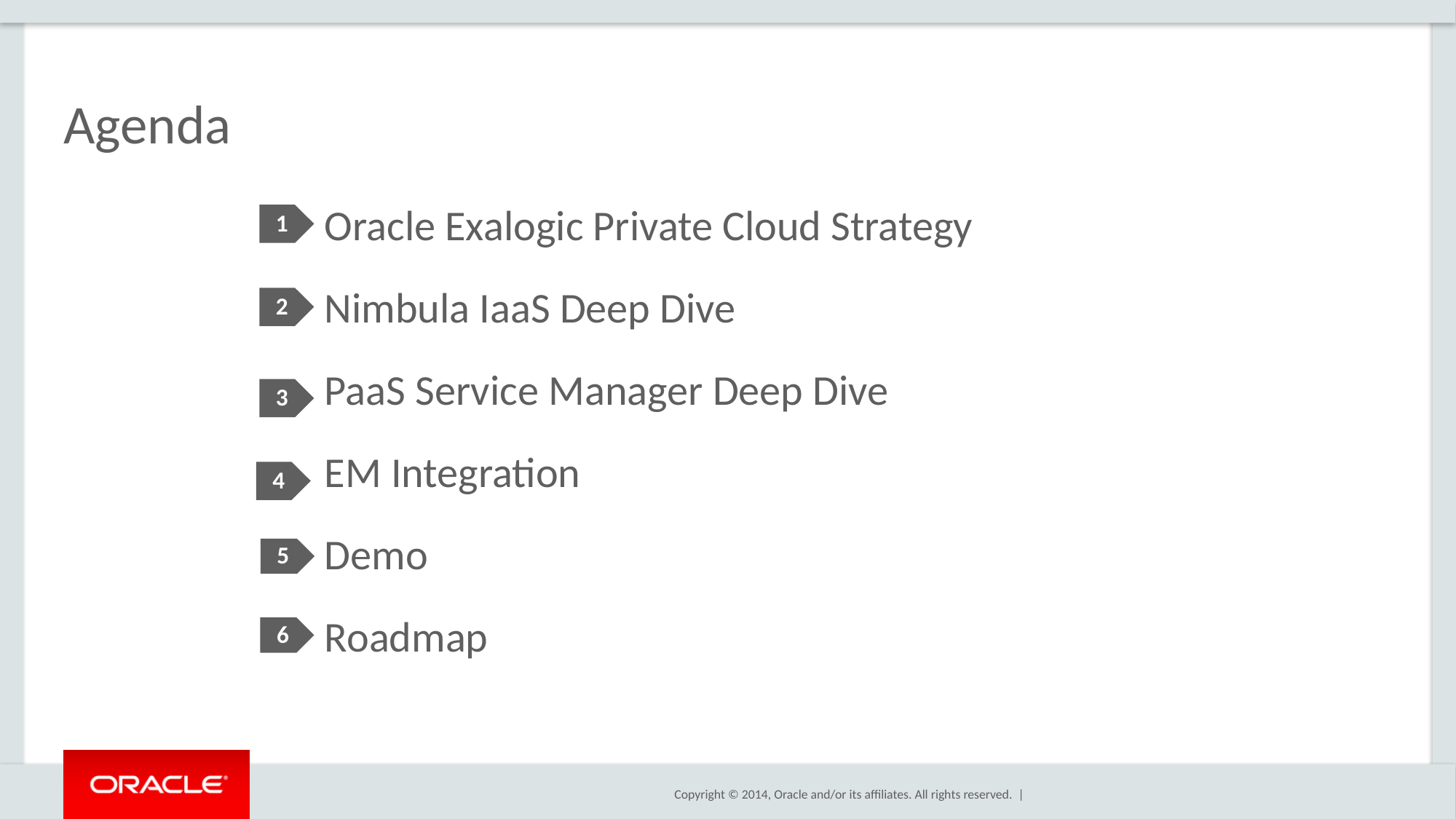

# Agenda
Oracle Exalogic Private Cloud Strategy
Nimbula IaaS Deep Dive
PaaS Service Manager Deep Dive
EM Integration
Demo
Roadmap

1
2
3
4
5
6